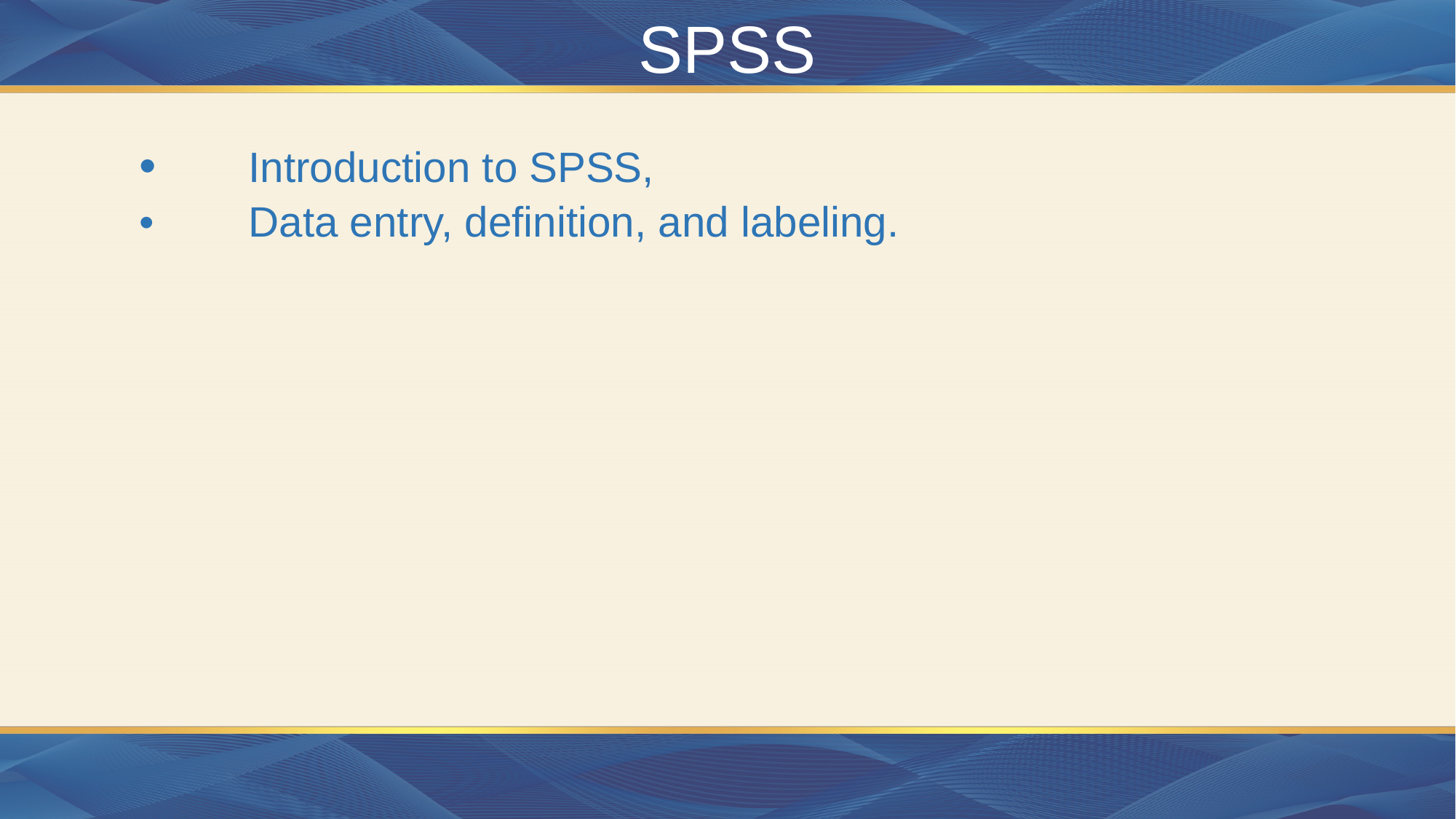

# SPSS
•	Introduction to SPSS,
•	Data entry, definition, and labeling.